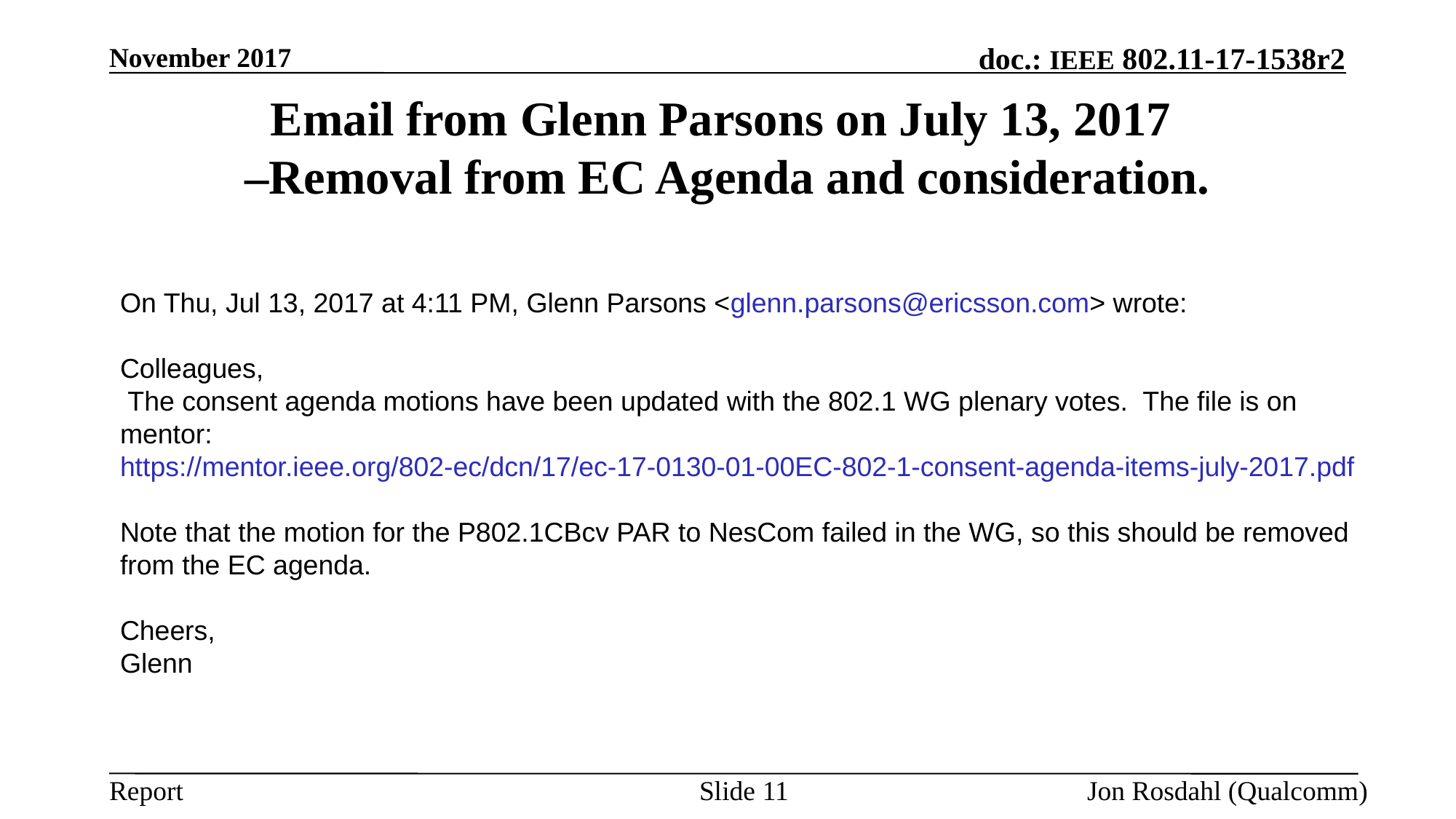

November 2017
# Email from Glenn Parsons on July 13, 2017 –Removal from EC Agenda and consideration.
On Thu, Jul 13, 2017 at 4:11 PM, Glenn Parsons <glenn.parsons@ericsson.com> wrote:
Colleagues,
 The consent agenda motions have been updated with the 802.1 WG plenary votes.  The file is on mentor:  https://mentor.ieee.org/802-ec/dcn/17/ec-17-0130-01-00EC-802-1-consent-agenda-items-july-2017.pdf

Note that the motion for the P802.1CBcv PAR to NesCom failed in the WG, so this should be removed from the EC agenda.

Cheers,
Glenn
Slide 11
Jon Rosdahl (Qualcomm)